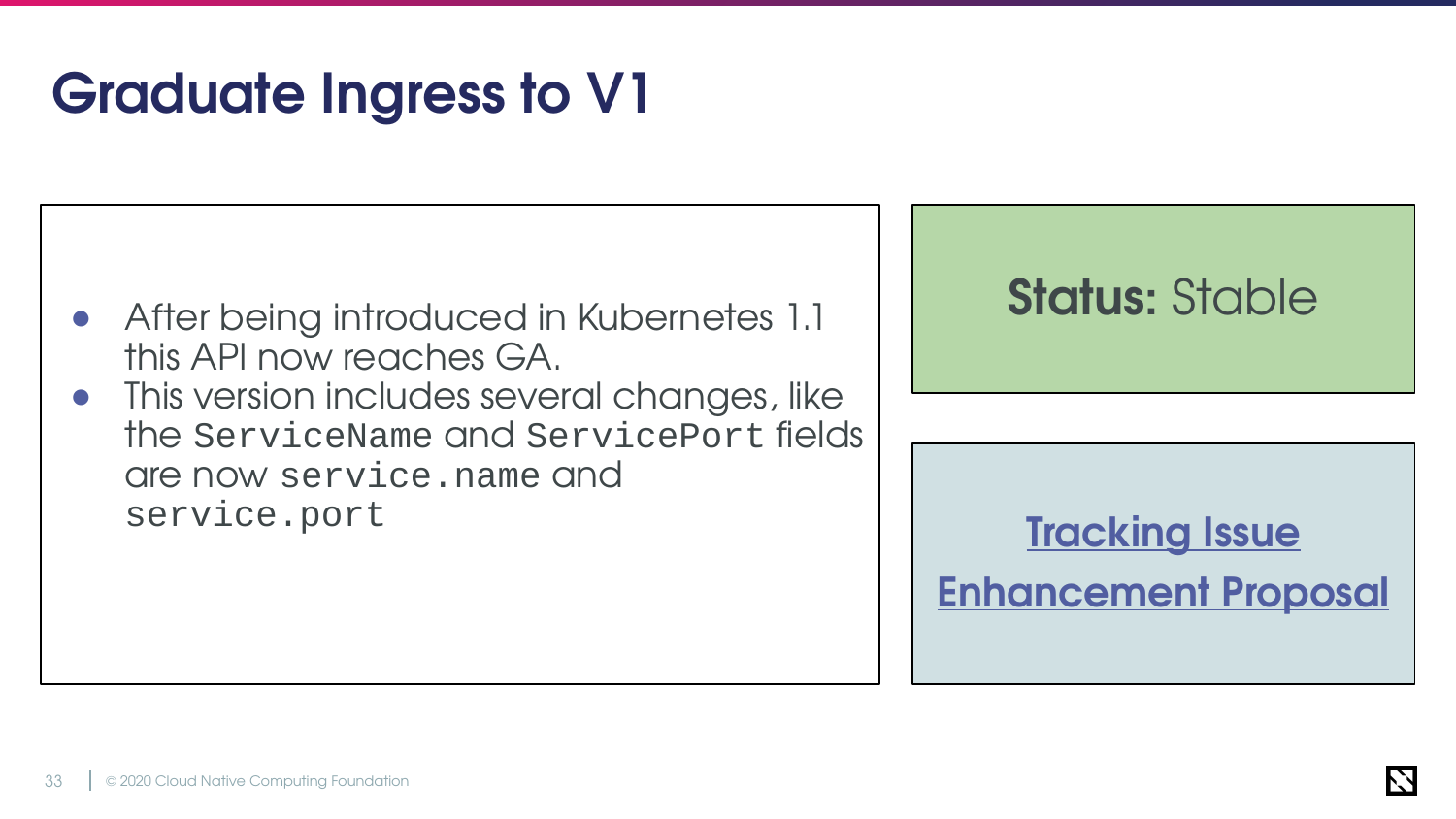

# Graduate Ingress to V1
After being introduced in Kubernetes 1.1 this API now reaches GA.
This version includes several changes, like the ServiceName and ServicePort fields are now service.name and service.port

Status: Stable
Tracking Issue
Enhancement Proposal